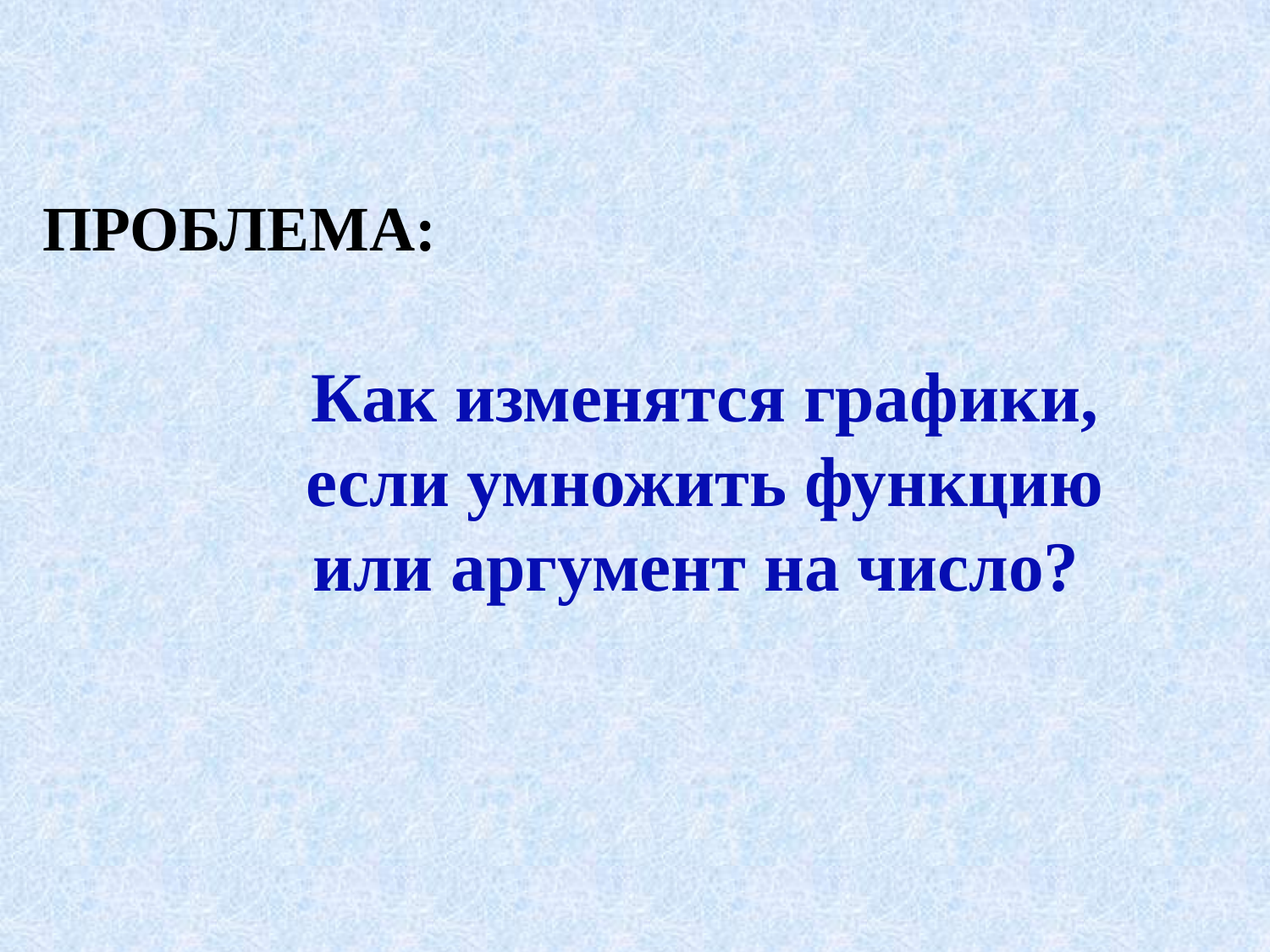

ПРОБЛЕМА:
Как изменятся графики, если умножить функцию или аргумент на число?